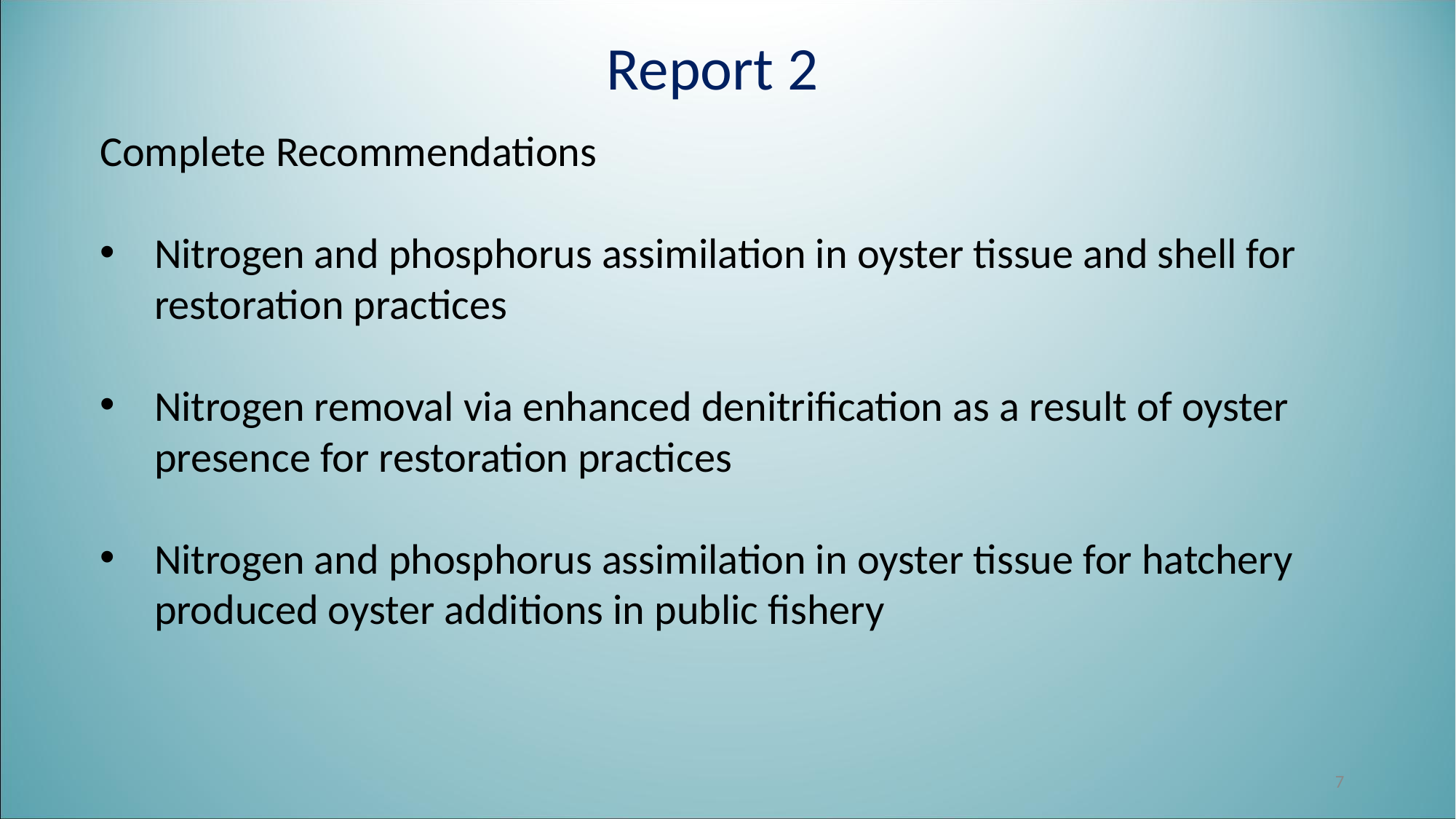

Report 2
Complete Recommendations

Nitrogen and phosphorus assimilation in oyster tissue and shell for restoration practices

Nitrogen removal via enhanced denitrification as a result of oyster presence for restoration practices

Nitrogen and phosphorus assimilation in oyster tissue for hatchery produced oyster additions in public fishery

7